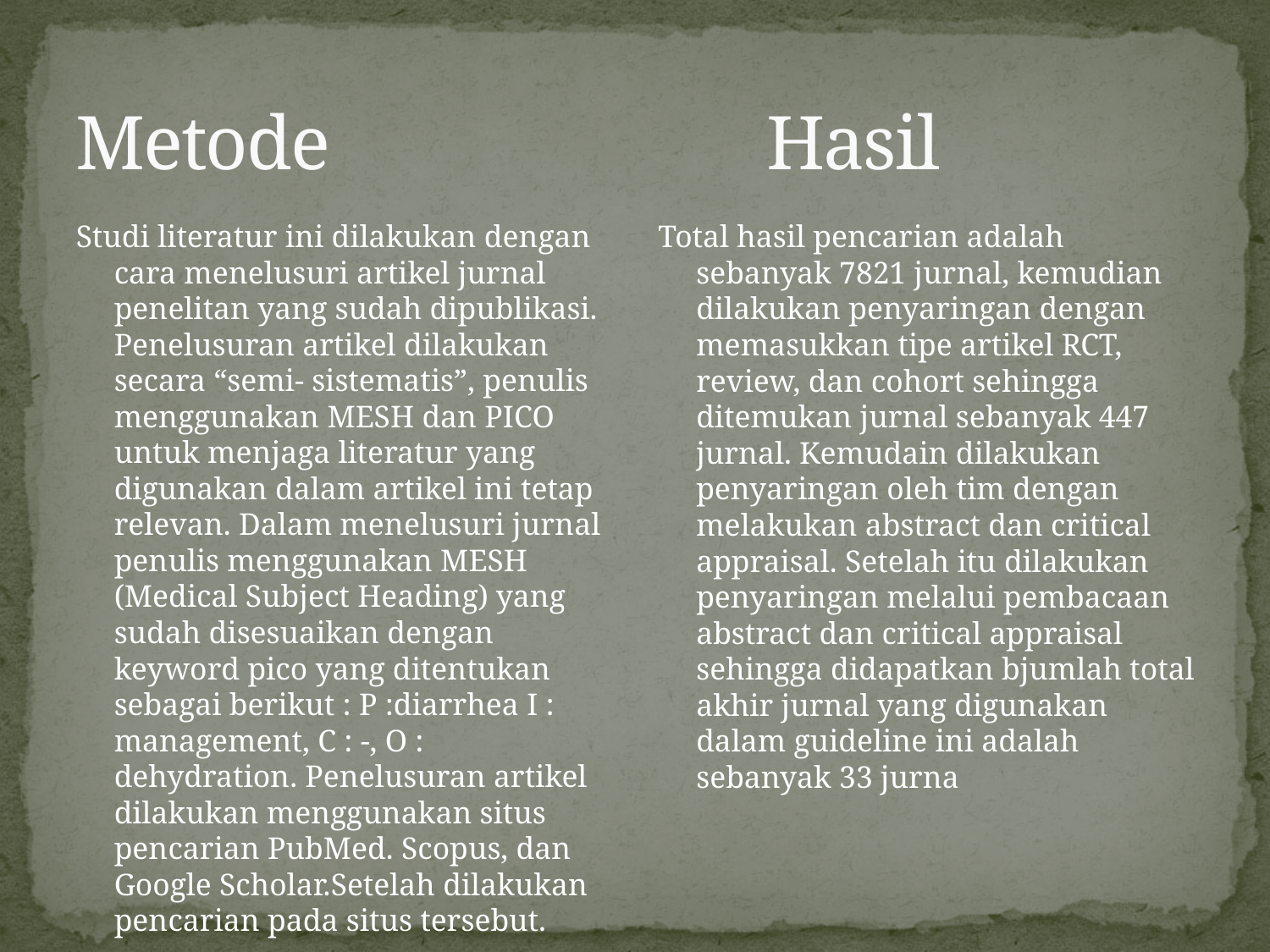

# Metode                         Hasil
Studi literatur ini dilakukan dengan cara menelusuri artikel jurnal penelitan yang sudah dipublikasi. Penelusuran artikel dilakukan secara “semi- sistematis”, penulis menggunakan MESH dan PICO untuk menjaga literatur yang digunakan dalam artikel ini tetap relevan. Dalam menelusuri jurnal penulis menggunakan MESH (Medical Subject Heading) yang sudah disesuaikan dengan keyword pico yang ditentukan sebagai berikut : P :diarrhea I : management, C : -, O : dehydration. Penelusuran artikel dilakukan menggunakan situs pencarian PubMed. Scopus, dan Google Scholar.Setelah dilakukan pencarian pada situs tersebut.
Total hasil pencarian adalah sebanyak 7821 jurnal, kemudian dilakukan penyaringan dengan memasukkan tipe artikel RCT, review, dan cohort sehingga ditemukan jurnal sebanyak 447 jurnal. Kemudain dilakukan penyaringan oleh tim dengan melakukan abstract dan critical appraisal. Setelah itu dilakukan penyaringan melalui pembacaan abstract dan critical appraisal sehingga didapatkan bjumlah total akhir jurnal yang digunakan dalam guideline ini adalah sebanyak 33 jurna